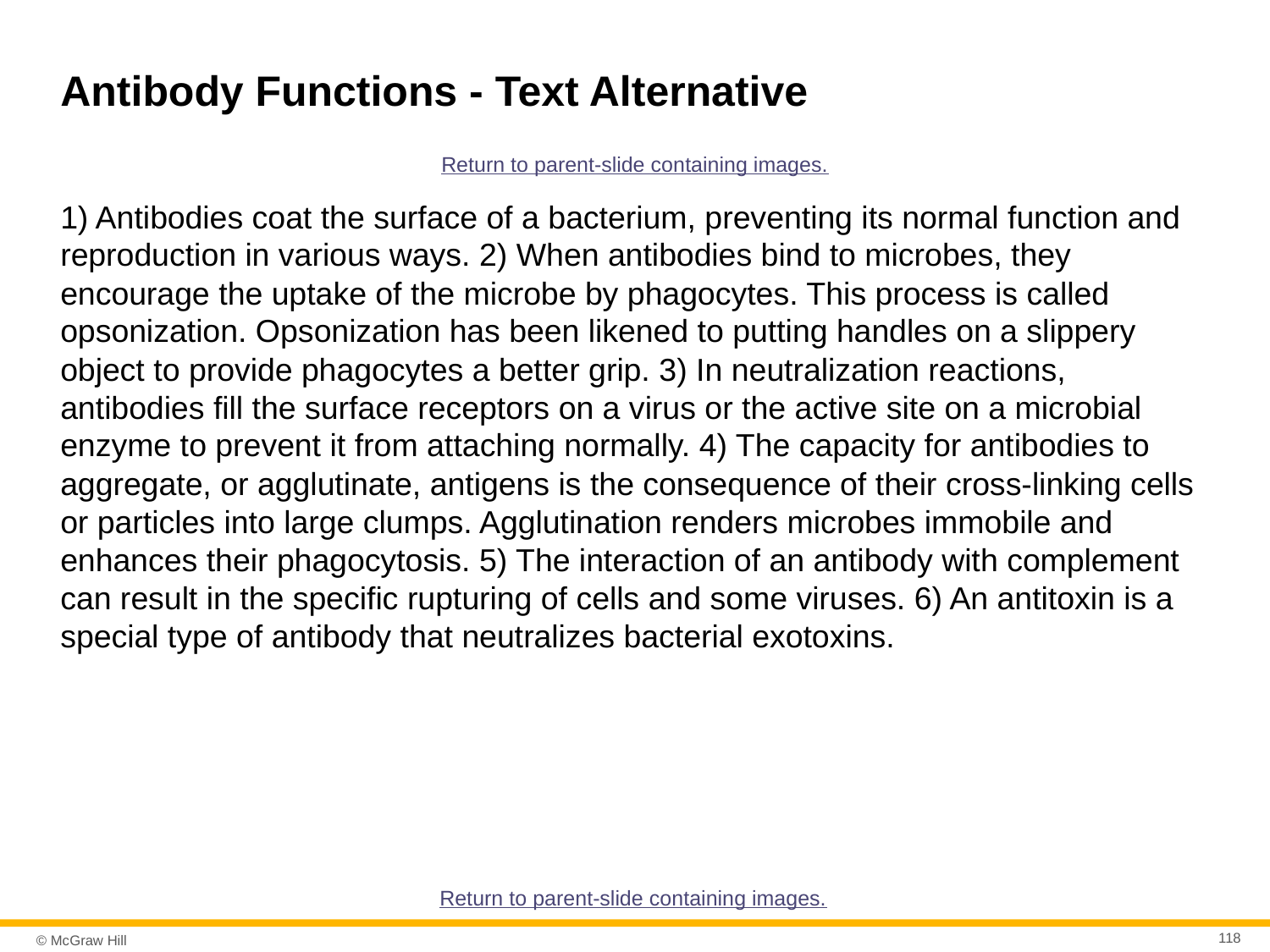

# Antibody Functions - Text Alternative
Return to parent-slide containing images.
1) Antibodies coat the surface of a bacterium, preventing its normal function and reproduction in various ways. 2) When antibodies bind to microbes, they encourage the uptake of the microbe by phagocytes. This process is called opsonization. Opsonization has been likened to putting handles on a slippery object to provide phagocytes a better grip. 3) In neutralization reactions, antibodies fill the surface receptors on a virus or the active site on a microbial enzyme to prevent it from attaching normally. 4) The capacity for antibodies to aggregate, or agglutinate, antigens is the consequence of their cross-linking cells or particles into large clumps. Agglutination renders microbes immobile and enhances their phagocytosis. 5) The interaction of an antibody with complement can result in the specific rupturing of cells and some viruses. 6) An antitoxin is a special type of antibody that neutralizes bacterial exotoxins.
Return to parent-slide containing images.